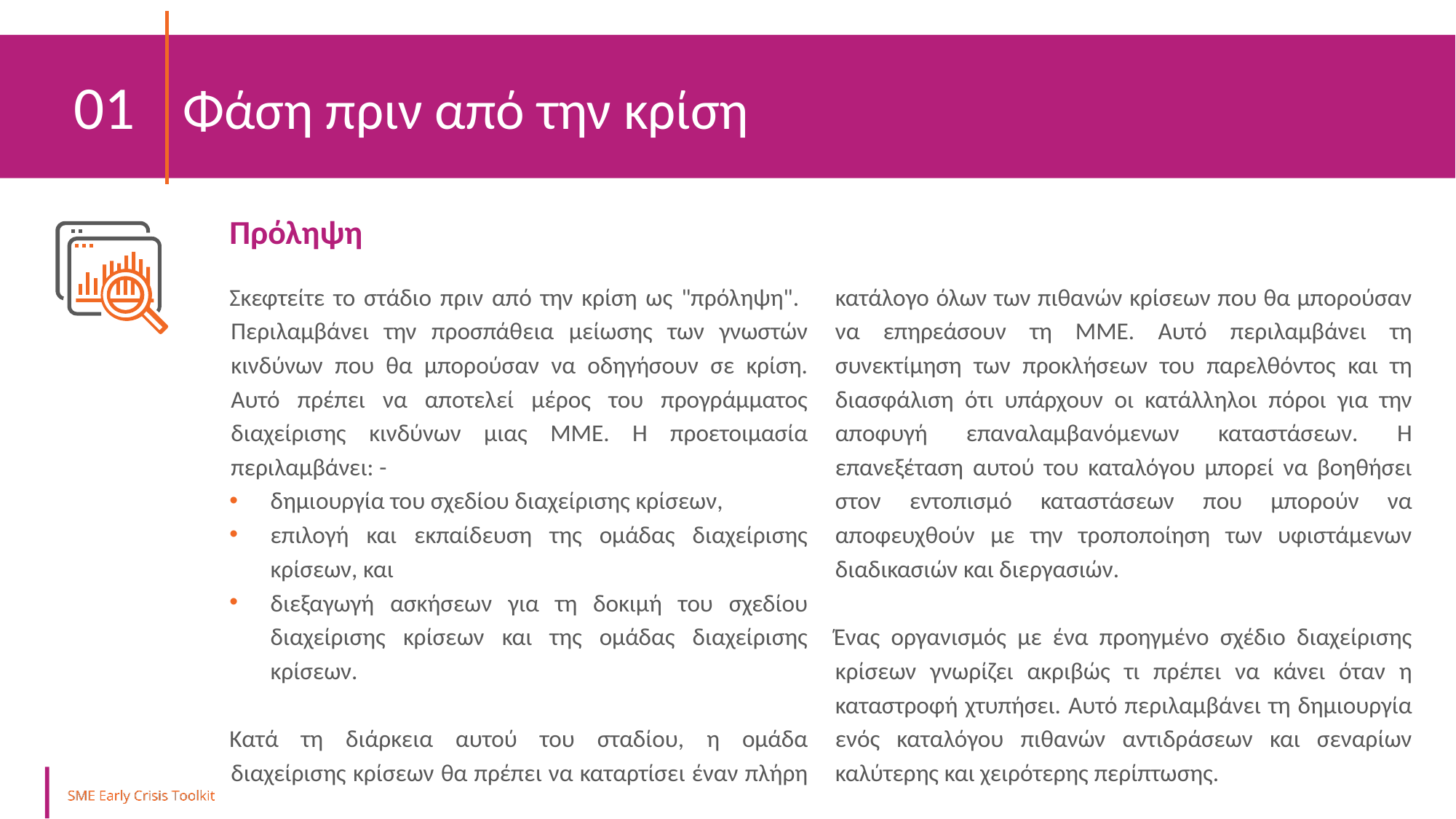

01 	Φάση πριν από την κρίση

Πρόληψη

Σκεφτείτε το στάδιο πριν από την κρίση ως "πρόληψη".  Περιλαμβάνει την προσπάθεια μείωσης των γνωστών κινδύνων που θα μπορούσαν να οδηγήσουν σε κρίση. Αυτό πρέπει να αποτελεί μέρος του προγράμματος διαχείρισης κινδύνων μιας ΜΜΕ. Η προετοιμασία περιλαμβάνει: -
δημιουργία του σχεδίου διαχείρισης κρίσεων,
επιλογή και εκπαίδευση της ομάδας διαχείρισης κρίσεων, και
διεξαγωγή ασκήσεων για τη δοκιμή του σχεδίου διαχείρισης κρίσεων και της ομάδας διαχείρισης κρίσεων.

Κατά τη διάρκεια αυτού του σταδίου, η ομάδα διαχείρισης κρίσεων θα πρέπει να καταρτίσει έναν πλήρη κατάλογο όλων των πιθανών κρίσεων που θα μπορούσαν να επηρεάσουν τη ΜΜΕ. Αυτό περιλαμβάνει τη συνεκτίμηση των προκλήσεων του παρελθόντος και τη διασφάλιση ότι υπάρχουν οι κατάλληλοι πόροι για την αποφυγή επαναλαμβανόμενων καταστάσεων. Η επανεξέταση αυτού του καταλόγου μπορεί να βοηθήσει στον εντοπισμό καταστάσεων που μπορούν να αποφευχθούν με την τροποποίηση των υφιστάμενων διαδικασιών και διεργασιών.

Ένας οργανισμός με ένα προηγμένο σχέδιο διαχείρισης κρίσεων γνωρίζει ακριβώς τι πρέπει να κάνει όταν η καταστροφή χτυπήσει. Αυτό περιλαμβάνει τη δημιουργία ενός καταλόγου πιθανών αντιδράσεων και σεναρίων καλύτερης και χειρότερης περίπτωσης.